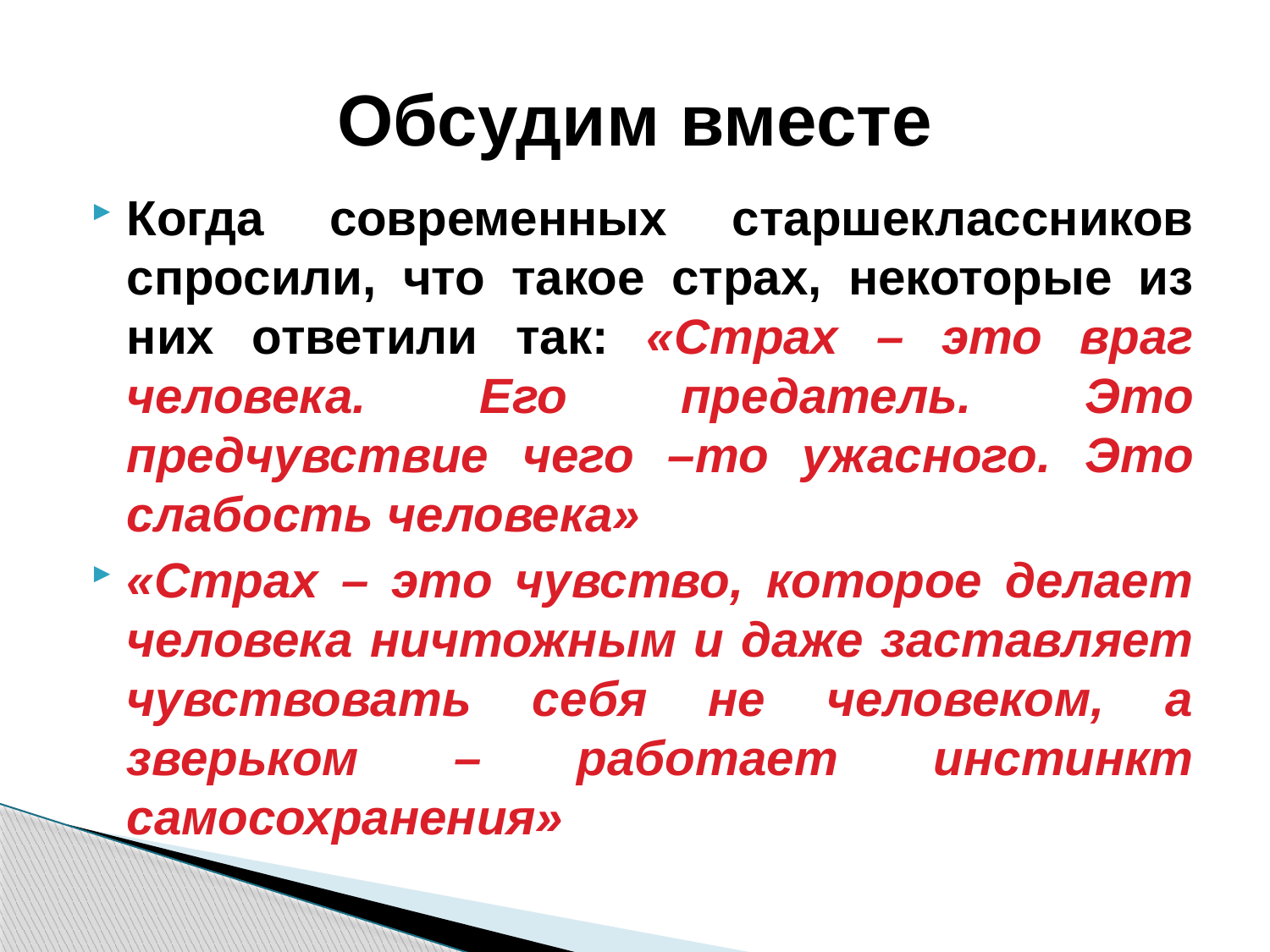

# Обсудим вместе
Когда современных старшеклассников спросили, что такое страх, некоторые из них ответили так: «Страх – это враг человека. Его предатель. Это предчувствие чего –то ужасного. Это слабость человека»
«Страх – это чувство, которое делает человека ничтожным и даже заставляет чувствовать себя не человеком, а зверьком – работает инстинкт самосохранения»